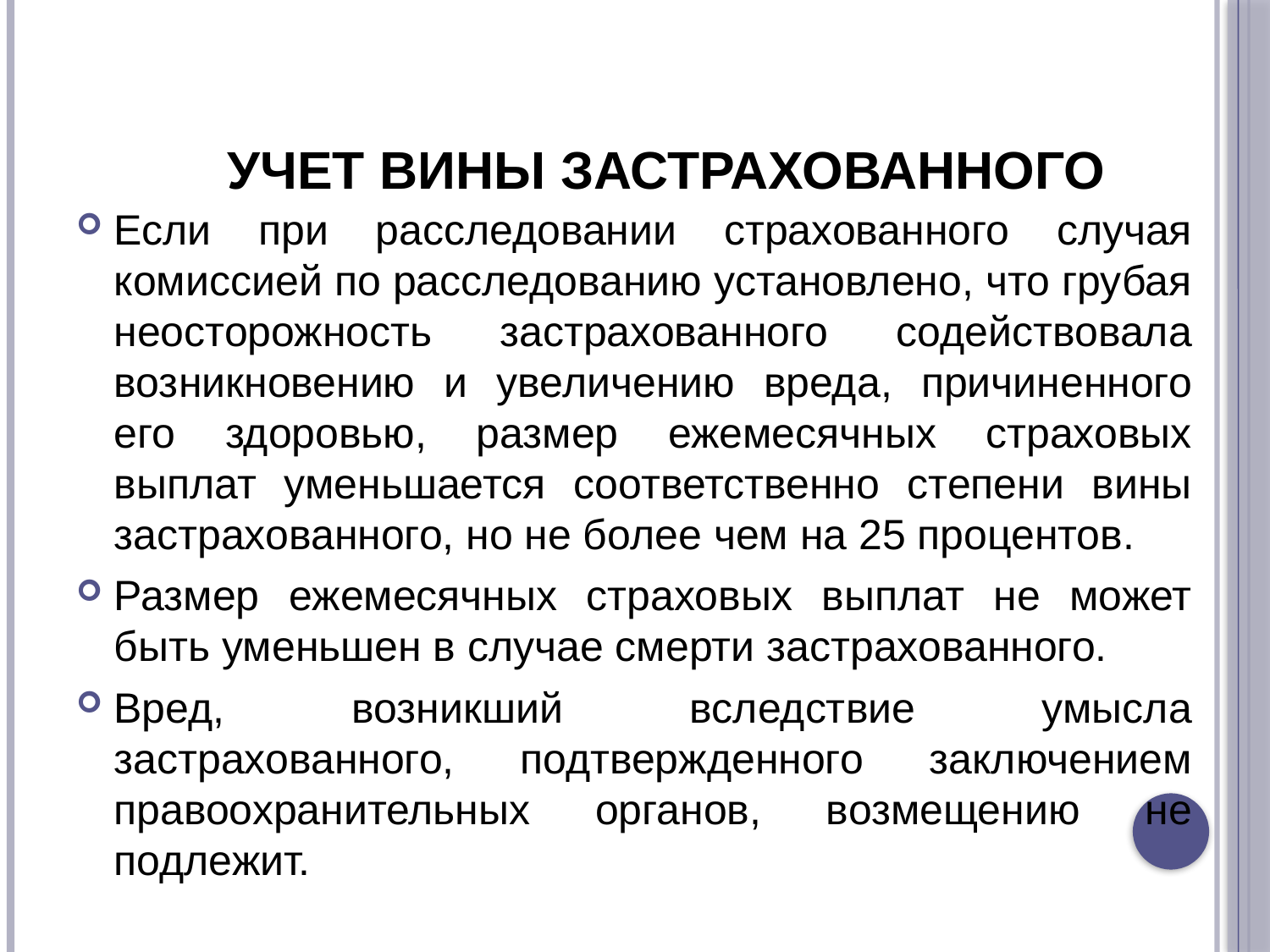

# Учет вины застрахованного
Если при расследовании страхованного случая комиссией по расследованию установлено, что грубая неосторожность застрахованного содействовала возникновению и увеличению вреда, причиненного его здоровью, размер ежемесячных страховых выплат уменьшается соответственно степени вины застрахованного, но не более чем на 25 процентов.
Размер ежемесячных страховых выплат не может быть уменьшен в случае смерти застрахованного.
Вред, возникший вследствие умысла застрахованного, подтвержденного заключением правоохранительных органов, возмещению не подлежит.